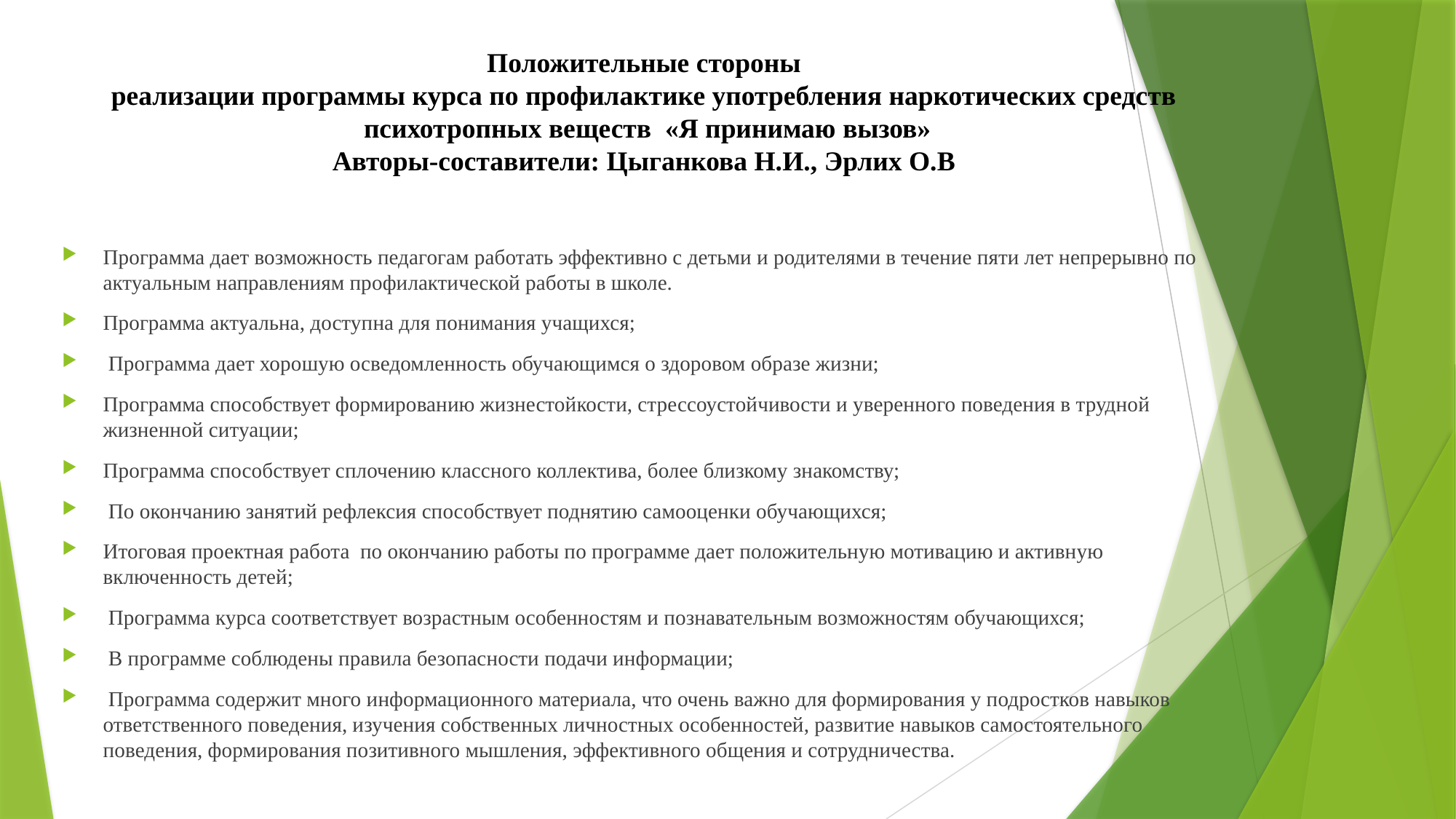

#
Положительные стороны
реализации программы курса по профилактике употребления наркотических средств  психотропных веществ  «Я принимаю вызов»
 Авторы-составители: Цыганкова Н.И., Эрлих О.В
Программа дает возможность педагогам работать эффективно с детьми и родителями в течение пяти лет непрерывно по актуальным направлениям профилактической работы в школе.
Программа актуальна, доступна для понимания учащихся;
 Программа дает хорошую осведомленность обучающимся о здоровом образе жизни;
Программа способствует формированию жизнестойкости, стрессоустойчивости и уверенного поведения в трудной жизненной ситуации;
Программа способствует сплочению классного коллектива, более близкому знакомству;
 По окончанию занятий рефлексия способствует поднятию самооценки обучающихся;
Итоговая проектная работа  по окончанию работы по программе дает положительную мотивацию и активную включенность детей;
 Программа курса соответствует возрастным особенностям и познавательным возможностям обучающихся;
 В программе соблюдены правила безопасности подачи информации;
 Программа содержит много информационного материала, что очень важно для формирования у подростков навыков ответственного поведения, изучения собственных личностных особенностей, развитие навыков самостоятельного поведения, формирования позитивного мышления, эффективного общения и сотрудничества.